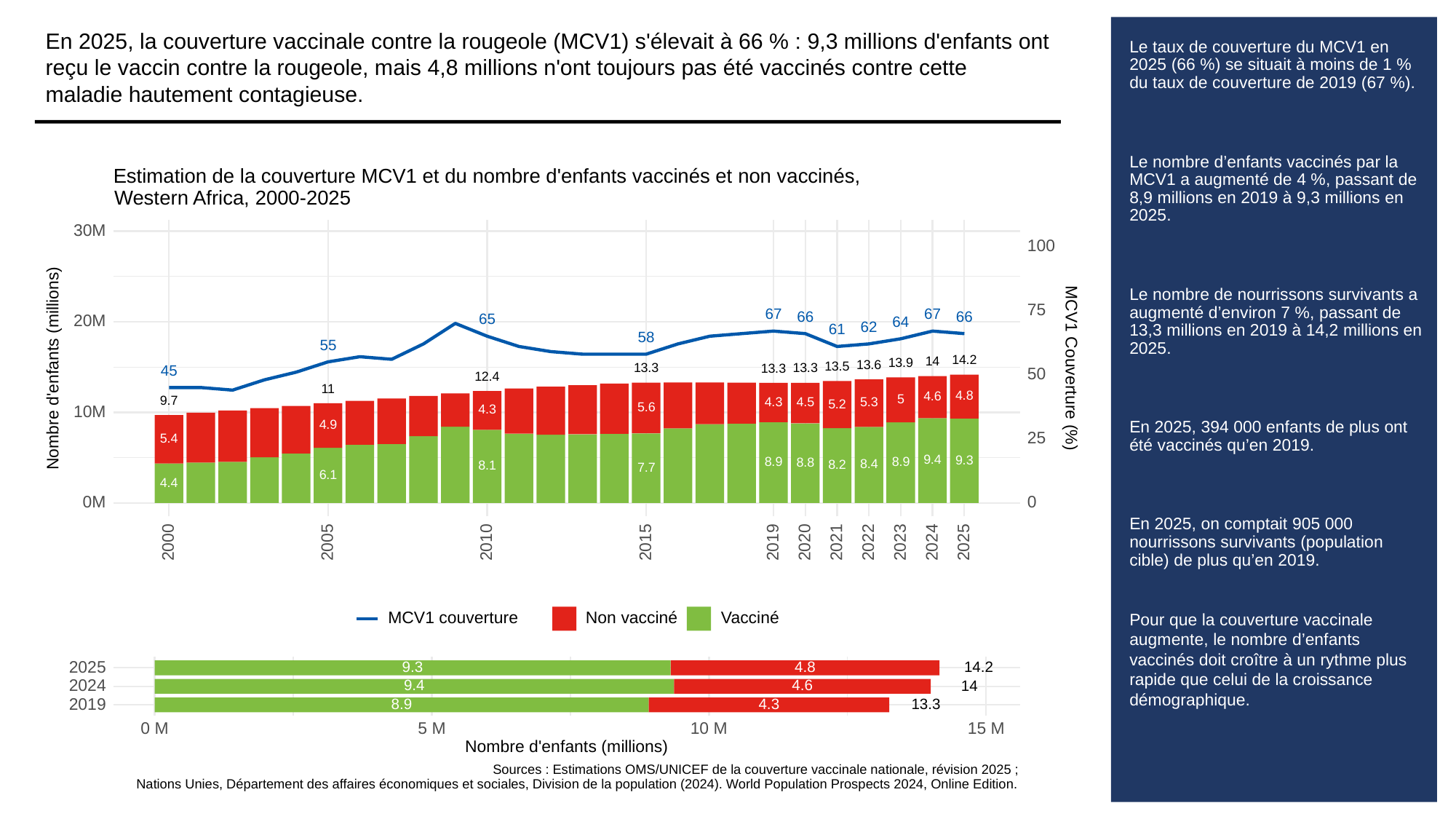

En 2025, la couverture vaccinale contre la rougeole (MCV1) s'élevait à 66 % : 9,3 millions d'enfants ont reçu le vaccin contre la rougeole, mais 4,8 millions n'ont toujours pas été vaccinés contre cette maladie hautement contagieuse.
# Le taux de couverture du MCV1 en 2025 (66 %) se situait à moins de 1 % du taux de couverture de 2019 (67 %).

Le nombre d’enfants vaccinés par la MCV1 a augmenté de 4 %, passant de 8,9 millions en 2019 à 9,3 millions en 2025.

Le nombre de nourrissons survivants a augmenté d’environ 7 %, passant de 13,3 millions en 2019 à 14,2 millions en 2025.

En 2025, 394 000 enfants de plus ont été vaccinés qu’en 2019.

En 2025, on comptait 905 000 nourrissons survivants (population cible) de plus qu’en 2019.

Pour que la couverture vaccinale augmente, le nombre d’enfants vaccinés doit croître à un rythme plus rapide que celui de la croissance démographique.

Estimation de la couverture MCV1 et du nombre d'enfants vaccinés et non vaccinés,
Western Africa, 2000-2025

30M

100

75
67
67
66
66
65
20M
64

62

61
58
55
14.2
14
13.9
Nombre d'enfants (millions)
MCV1 Couverture (%)
13.6
13.5
13.3
13.3
13.3
45

50
12.4

11

4.8
4.6

5

9.7
4.3
4.5
5.3

5.2

5.6

4.3

10M

4.9

25

5.4

9.4
9.3

8.9
8.9
8.8
8.4
8.2
8.1

7.7
6.1
4.4
0M
0

2023
2000
2005
2010
2015
2019
2020
2021
2022
2024
2025

MCV1 couverture
Non vacciné
Vacciné

2025
9.3
4.8
14.2

2024
9.4
4.6
14

2019
4.3
13.3
8.9

0 M
10 M
15 M
5 M
Nombre d'enfants (millions)
Sources : Estimations OMS/UNICEF de la couverture vaccinale nationale, révision 2025 ;
Nations Unies, Département des affaires économiques et sociales, Division de la population (2024). World Population Prospects 2024, Online Edition.